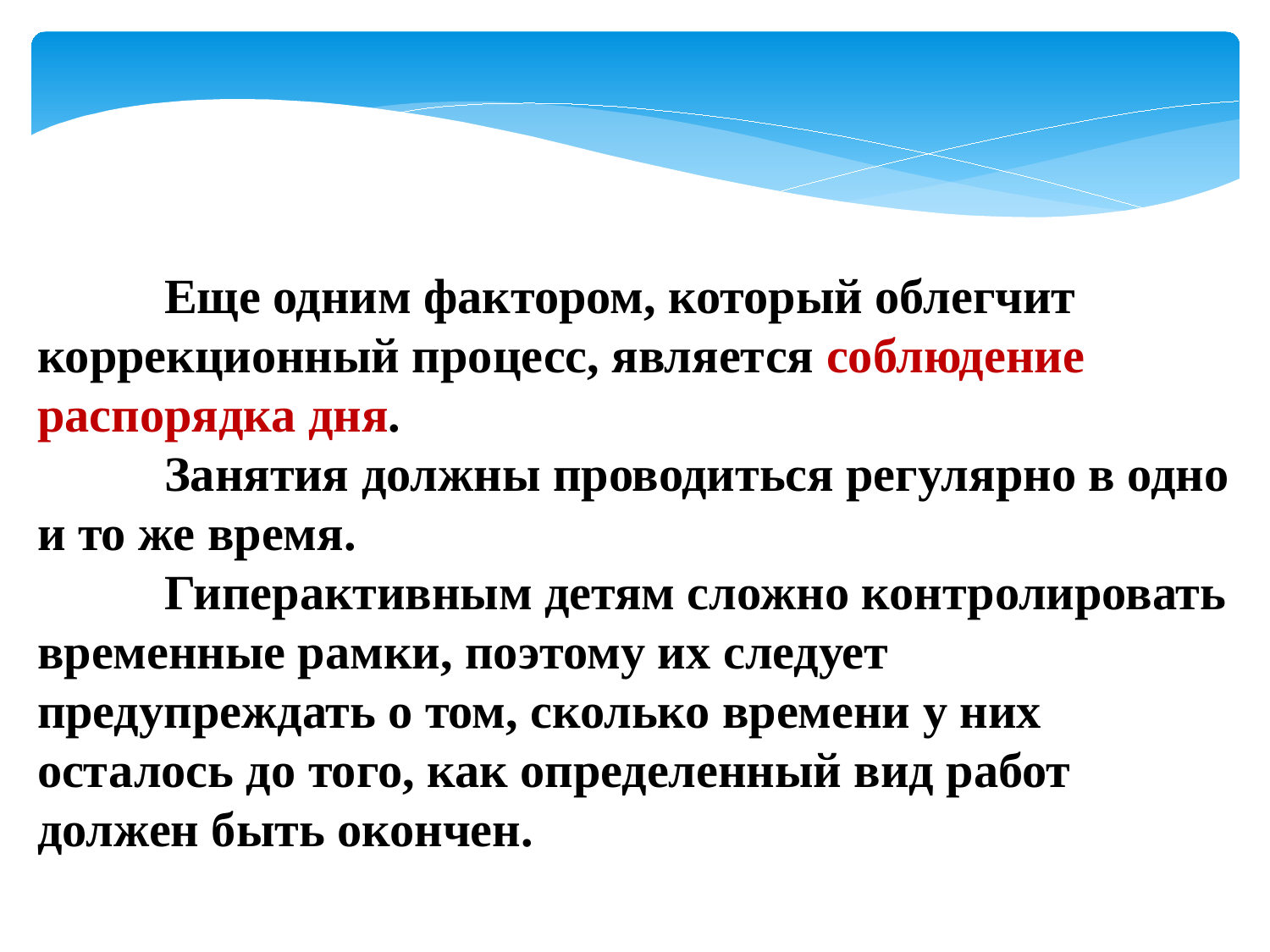

Еще одним фактором, который облегчит коррекционный процесс, является соблюдение распорядка дня.
	Занятия должны проводиться регулярно в одно и то же время.
	Гиперактивным детям сложно контролировать временные рамки, поэтому их следует предупреждать о том, сколько времени у них осталось до того, как определенный вид работ должен быть окончен.